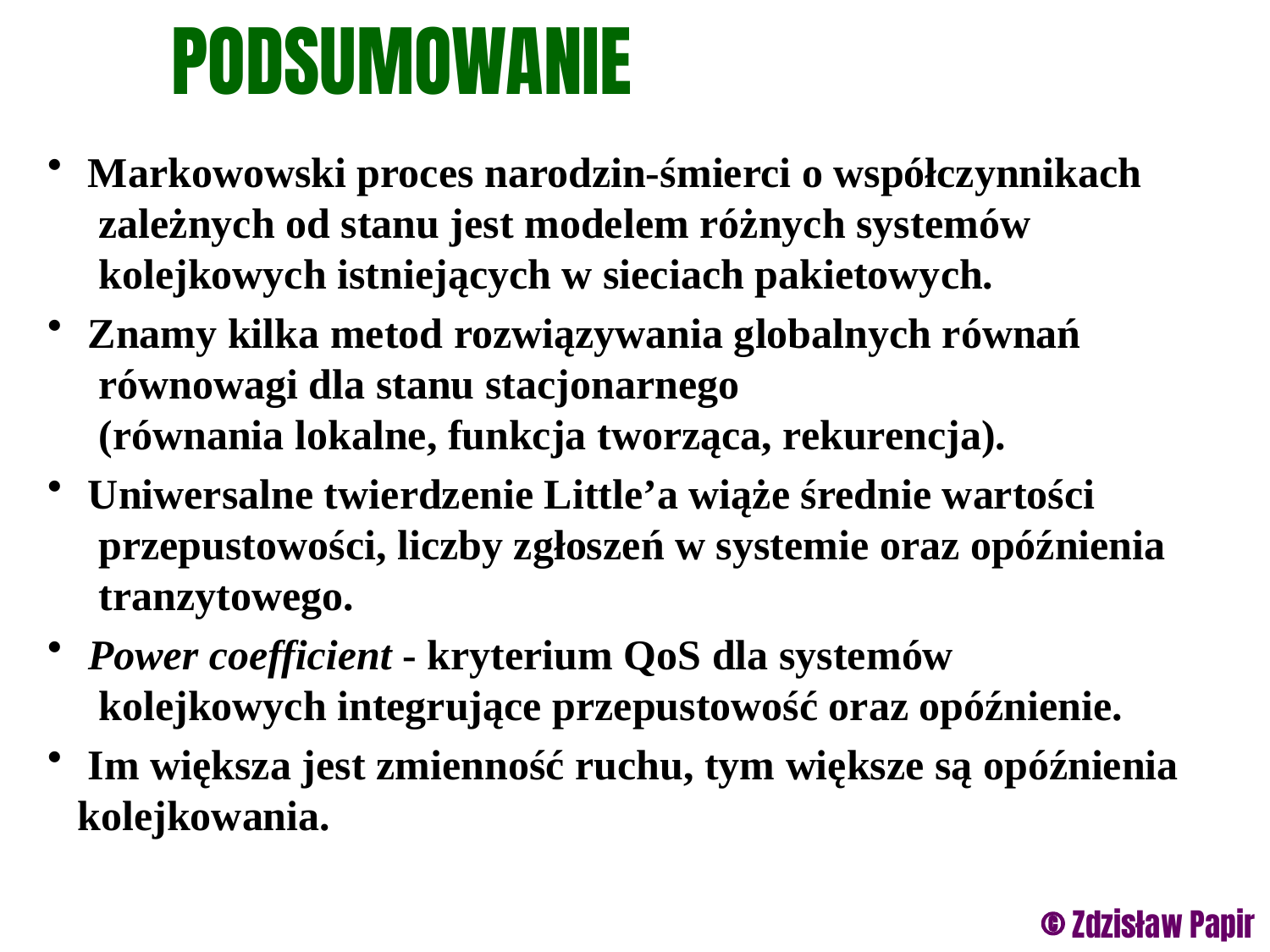

# PODSUMOWANIE
 Markowowski proces narodzin-śmierci o współczynnikach
  zależnych od stanu jest modelem różnych systemów
  kolejkowych istniejących w sieciach pakietowych.
 Znamy kilka metod rozwiązywania globalnych równań
  równowagi dla stanu stacjonarnego
  (równania lokalne, funkcja tworząca, rekurencja).
 Uniwersalne twierdzenie Little’a wiąże średnie wartości
  przepustowości, liczby zgłoszeń w systemie oraz opóźnienia
  tranzytowego.
 Power coefficient - kryterium QoS dla systemów
  kolejkowych integrujące przepustowość oraz opóźnienie.
 Im większa jest zmienność ruchu, tym większe są opóźnienia
kolejkowania.
76
© Zdzisław Papir